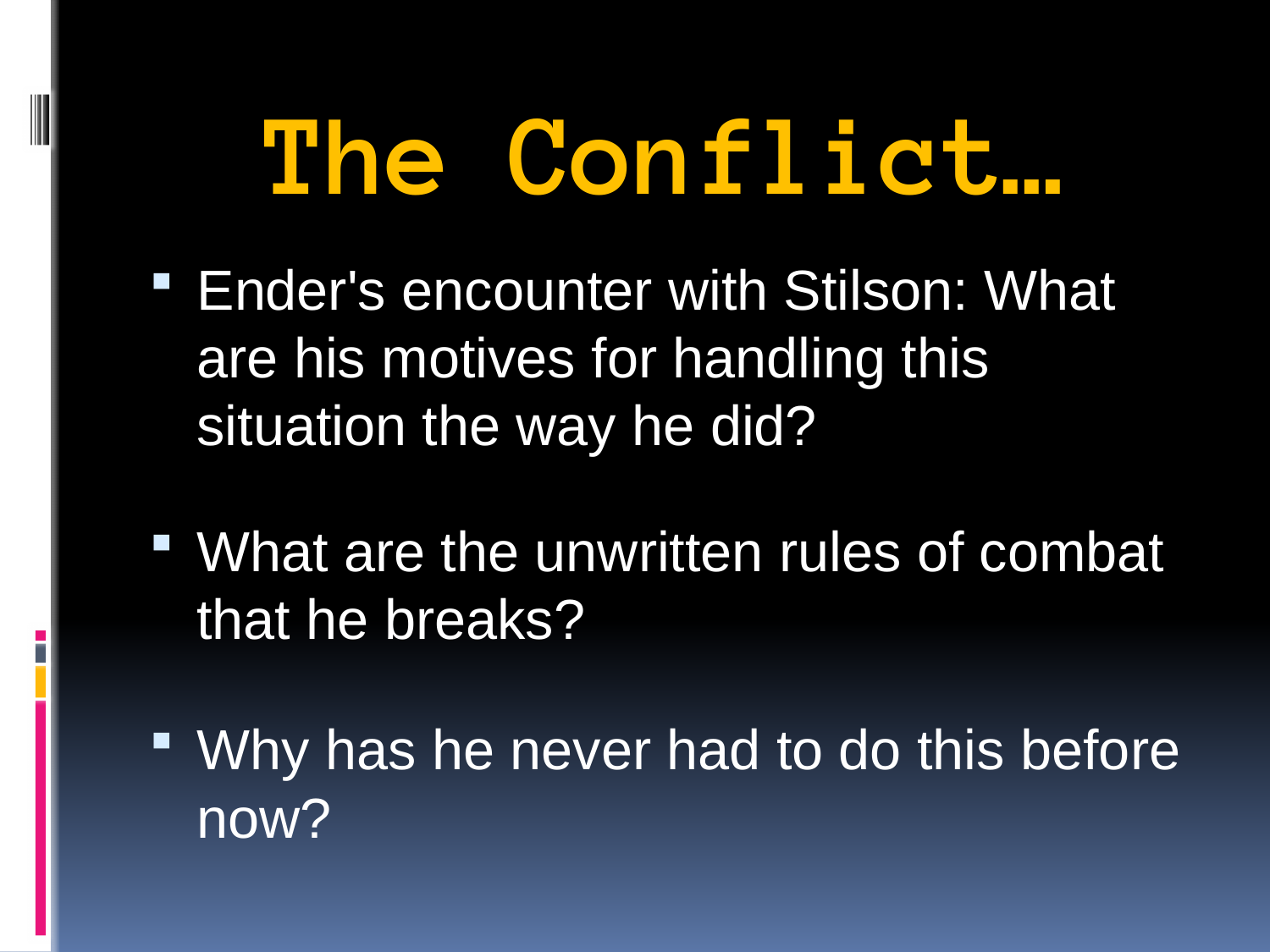

The Conflict…
Ender's encounter with Stilson: What are his motives for handling this situation the way he did?

What are the unwritten rules of combat that he breaks?

Why has he never had to do this before now?